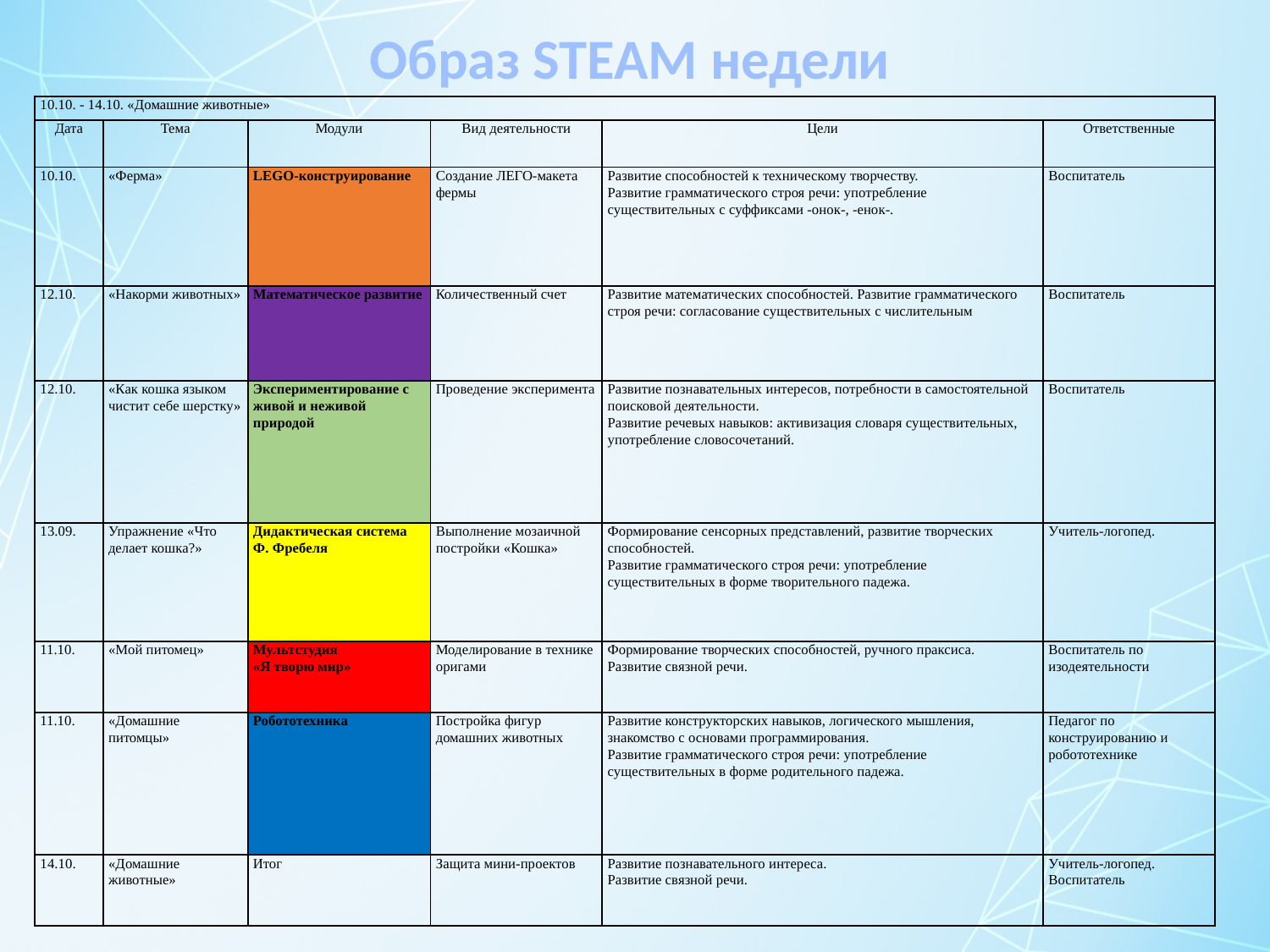

Образ STEAM недели
| 10.10. - 14.10. «Домашние животные» |  |  |  |  |  |
| --- | --- | --- | --- | --- | --- |
| Дата | Тема | Модули | Вид деятельности | Цели | Ответственные |
| 10.10. | «Ферма» | LEGO-конструирование | Создание ЛЕГО-макета фермы | Развитие способностей к техническому творчеству. Развитие грамматического строя речи: употребление существительных с суффиксами -онок-, -енок-. | Воспитатель |
| 12.10. | «Накорми животных» | Математическое развитие | Количественный счет | Развитие математических способностей. Развитие грамматического строя речи: согласование существительных с числительным | Воспитатель |
| 12.10. | «Как кошка языком чистит себе шерстку» | Экспериментирование с живой и неживой природой | Проведение эксперимента | Развитие познавательных интересов, потребности в самостоятельной поисковой деятельности. Развитие речевых навыков: активизация словаря существительных, употребление словосочетаний. | Воспитатель |
| 13.09. | Упражнение «Что делает кошка?» | Дидактическая система Ф. Фребеля | Выполнение мозаичной постройки «Кошка» | Формирование сенсорных представлений, развитие творческих способностей. Развитие грамматического строя речи: употребление существительных в форме творительного падежа. | Учитель-логопед. |
| 11.10. | «Мой питомец» | Мультстудия «Я творю мир» | Моделирование в технике оригами | Формирование творческих способностей, ручного праксиса. Развитие связной речи. | Воспитатель по изодеятельности |
| 11.10. | «Домашние питомцы» | Робототехника | Постройка фигур домашних животных | Развитие конструкторских навыков, логического мышления, знакомство с основами программирования. Развитие грамматического строя речи: употребление существительных в форме родительного падежа. | Педагог по конструированию и робототехнике |
| 14.10. | «Домашние животные» | Итог | Защита мини-проектов | Развитие познавательного интереса. Развитие связной речи. | Учитель-логопед. Воспитатель |